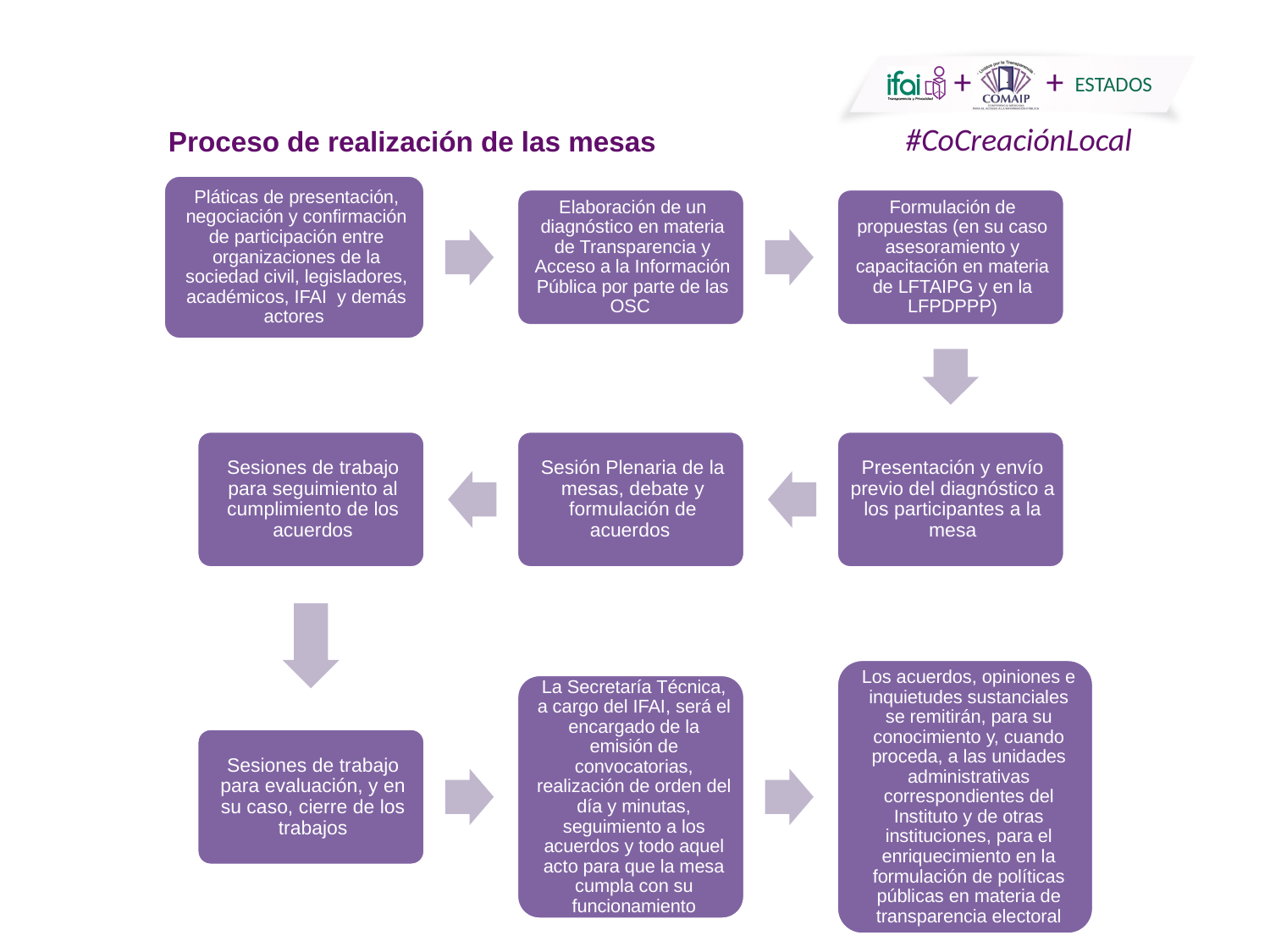

Proceso de realización de las mesas
Pláticas de presentación, negociación y confirmación de participación entre organizaciones de la sociedad civil, legisladores, académicos, IFAI  y demás actores

Elaboración de un diagnóstico en materia de Transparencia y Acceso a la Información Pública por parte de las OSC

Formulación de propuestas (en su caso asesoramiento y capacitación en materia de LFTAIPG y en la LFPDPPP)

Presentación y envío previo del diagnóstico a los participantes a la mesa

Sesión Plenaria de la mesas, debate y formulación de acuerdos

Sesiones de trabajo para seguimiento al cumplimiento de los acuerdos

Sesiones de trabajo para evaluación, y en su caso, cierre de los trabajos

La Secretaría Técnica, a cargo del IFAI, será el encargado de la emisión de convocatorias, realización de orden del día y minutas, seguimiento a los acuerdos y todo aquel acto para que la mesa cumpla con su funcionamiento

Los acuerdos, opiniones e inquietudes sustanciales se remitirán, para su conocimiento y, cuando proceda, a las unidades administrativas correspondientes del Instituto y de otras instituciones, para el enriquecimiento en la formulación de políticas públicas en materia de transparencia electoral